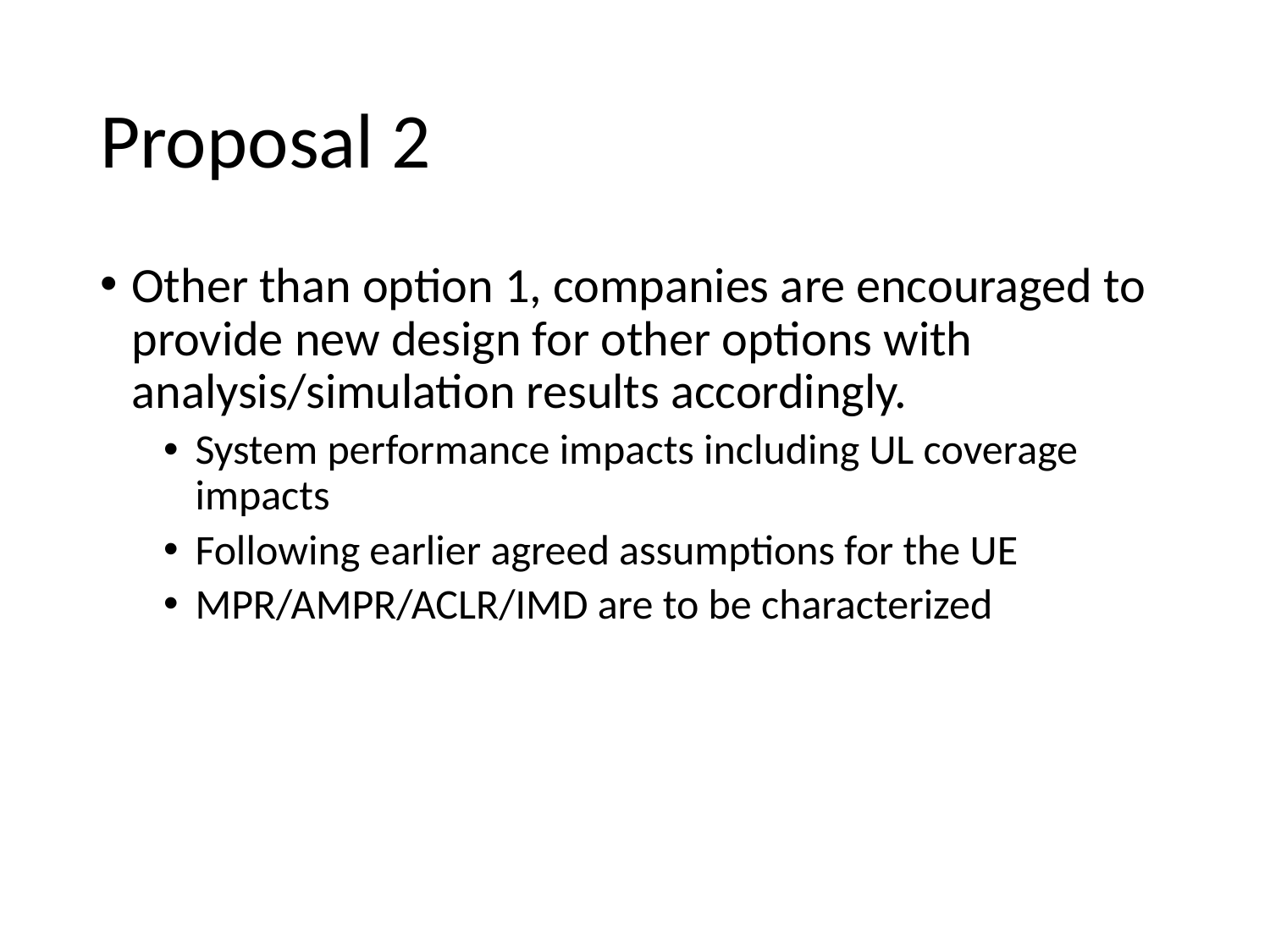

# Proposal 2
Other than option 1, companies are encouraged to provide new design for other options with analysis/simulation results accordingly.
System performance impacts including UL coverage impacts
Following earlier agreed assumptions for the UE
MPR/AMPR/ACLR/IMD are to be characterized